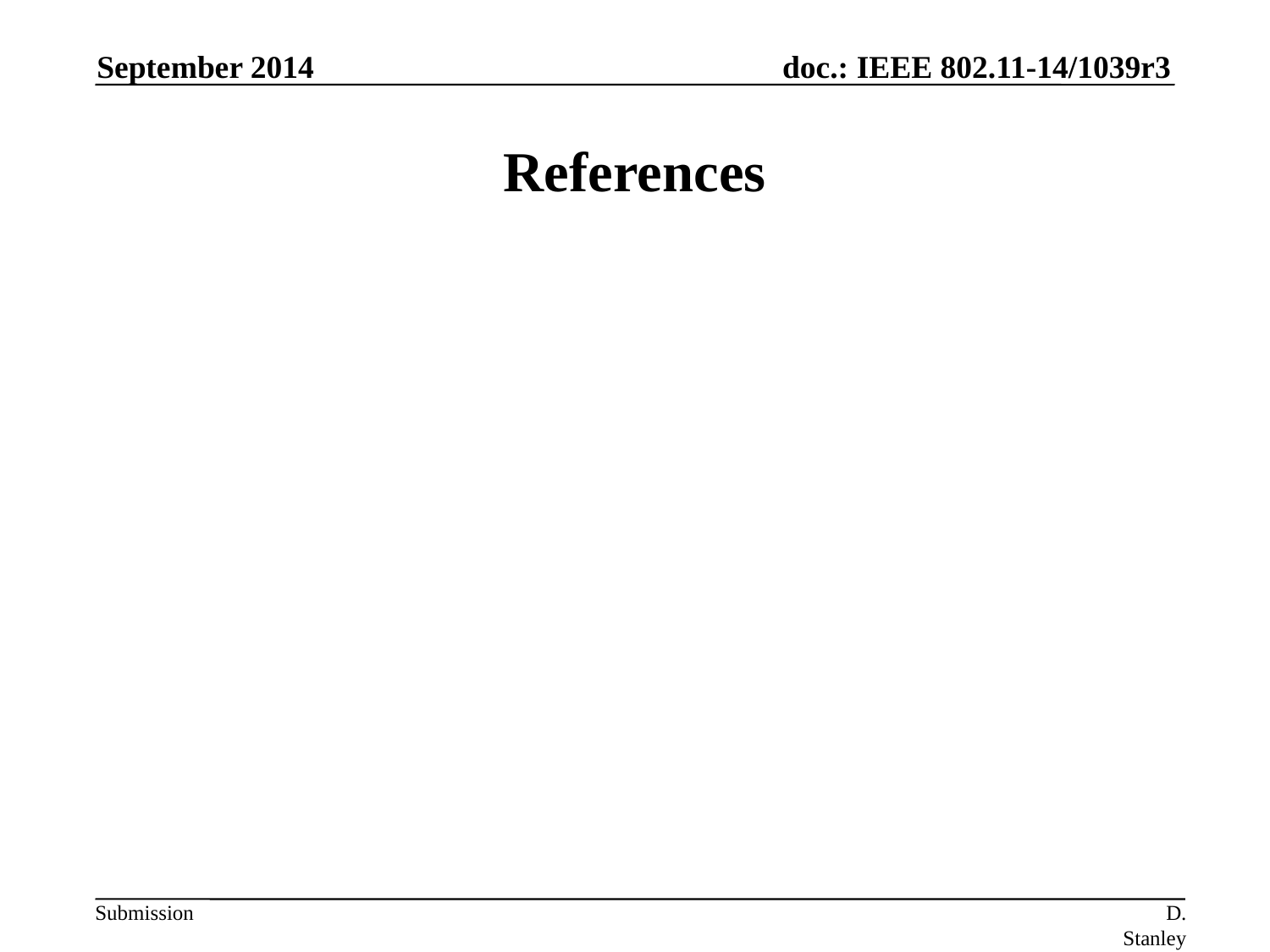

September 2014
# References

D. Stanley Aruba Networks